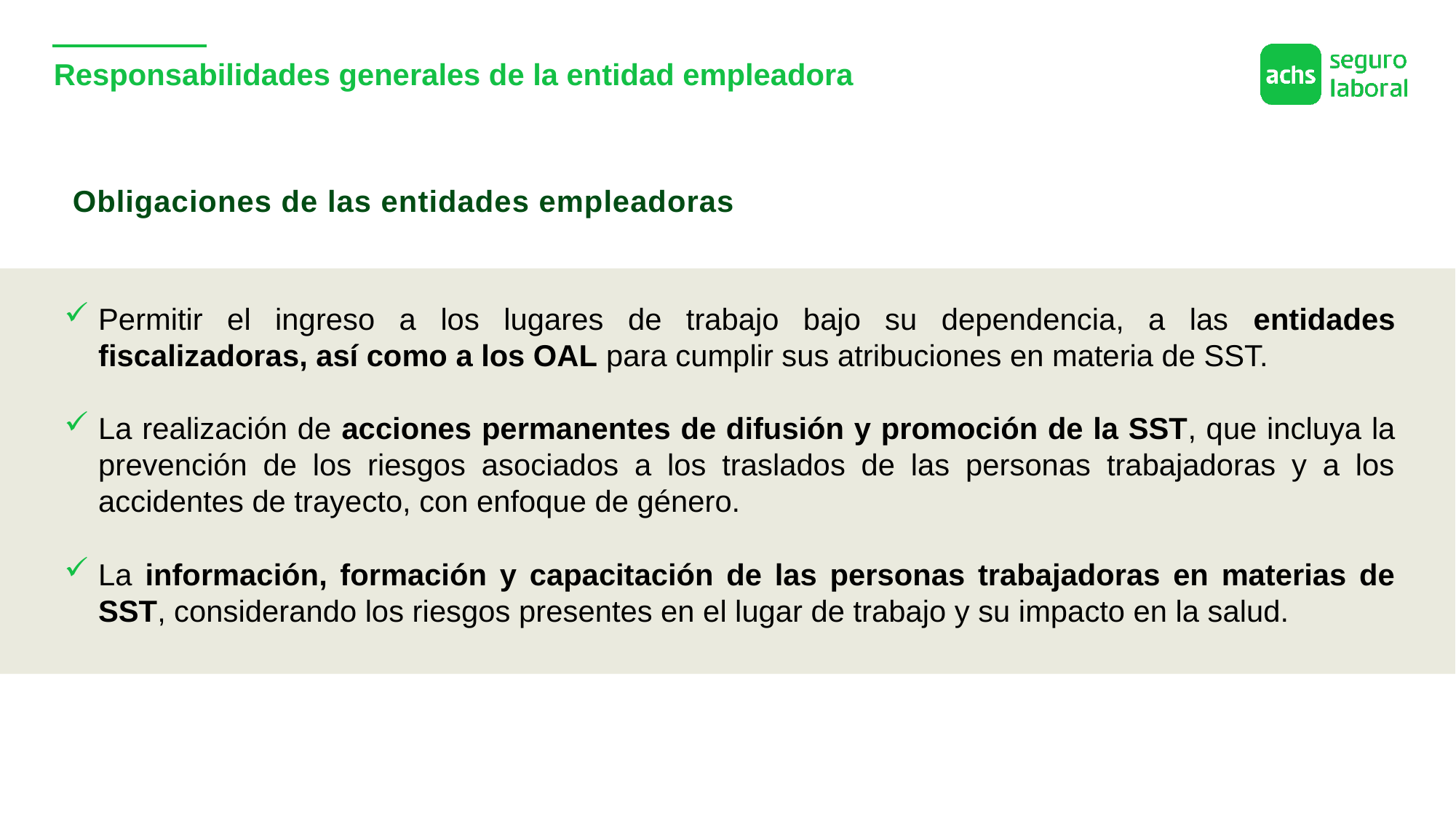

# Responsabilidades generales de la entidad empleadora
Obligaciones de las entidades empleadoras

Permitir el ingreso a los lugares de trabajo bajo su dependencia, a las entidades fiscalizadoras, así como a los OAL para cumplir sus atribuciones en materia de SST.

La realización de acciones permanentes de difusión y promoción de la SST, que incluya la prevención de los riesgos asociados a los traslados de las personas trabajadoras y a los accidentes de trayecto, con enfoque de género.

La información, formación y capacitación de las personas trabajadoras en materias de SST, considerando los riesgos presentes en el lugar de trabajo y su impacto en la salud.